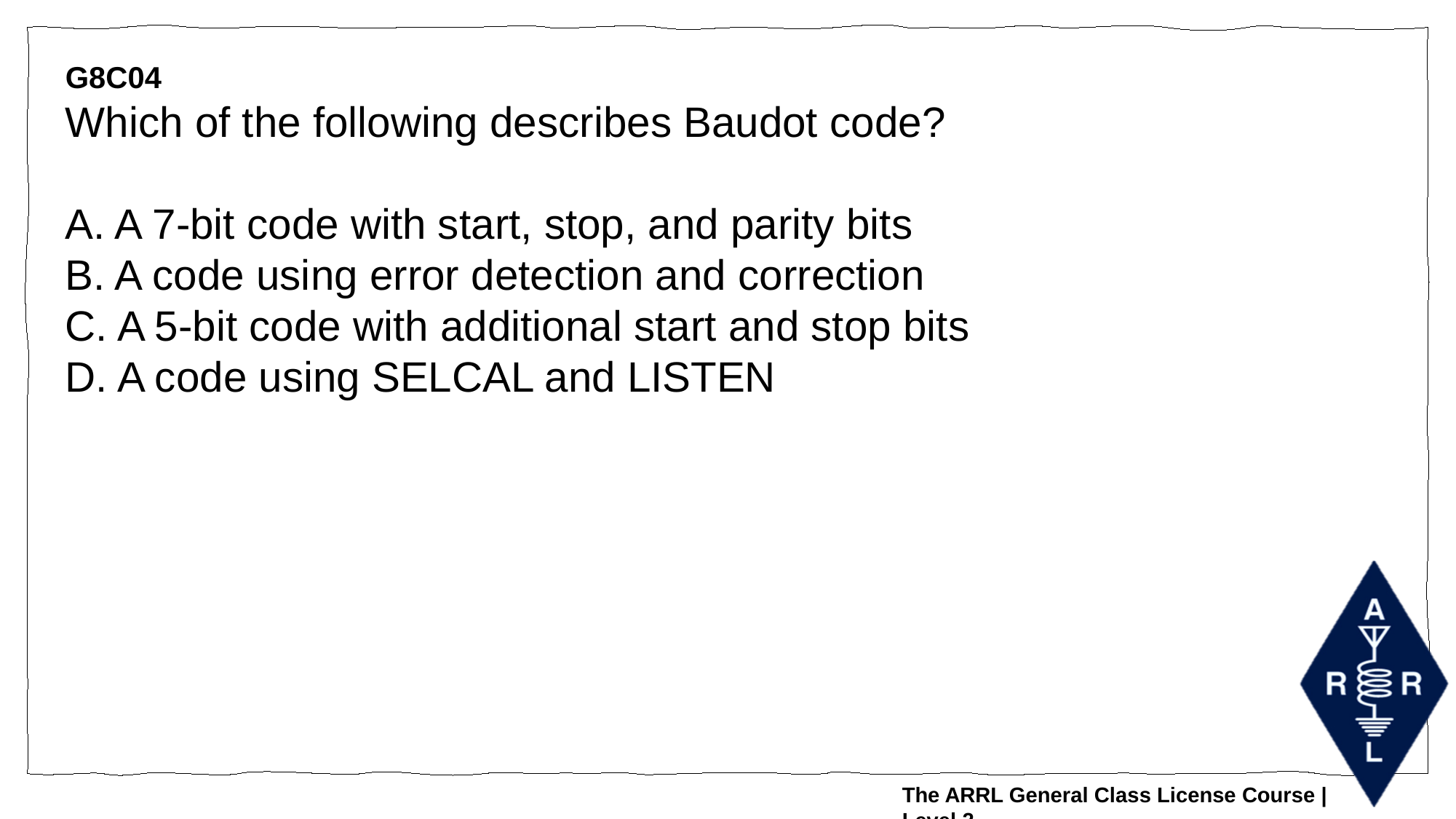

G8C04
Which of the following describes Baudot code?

A. A 7-bit code with start, stop, and parity bits
B. A code using error detection and correction
C. A 5-bit code with additional start and stop bits
D. A code using SELCAL and LISTEN